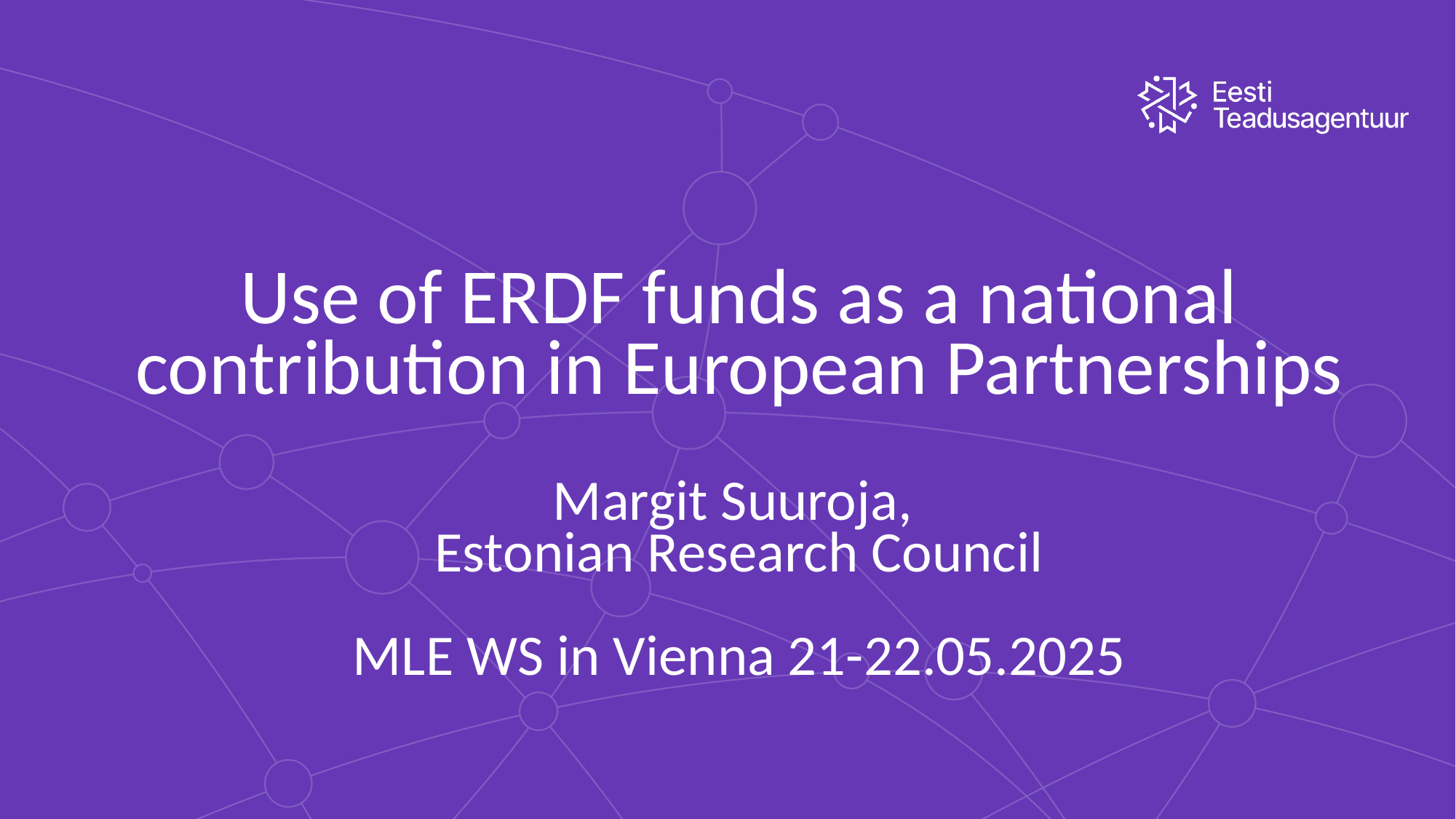

# Use of ERDF funds as a national contribution in European Partnerships Margit Suuroja, Estonian Research Council MLE WS in Vienna 21-22.05.2025